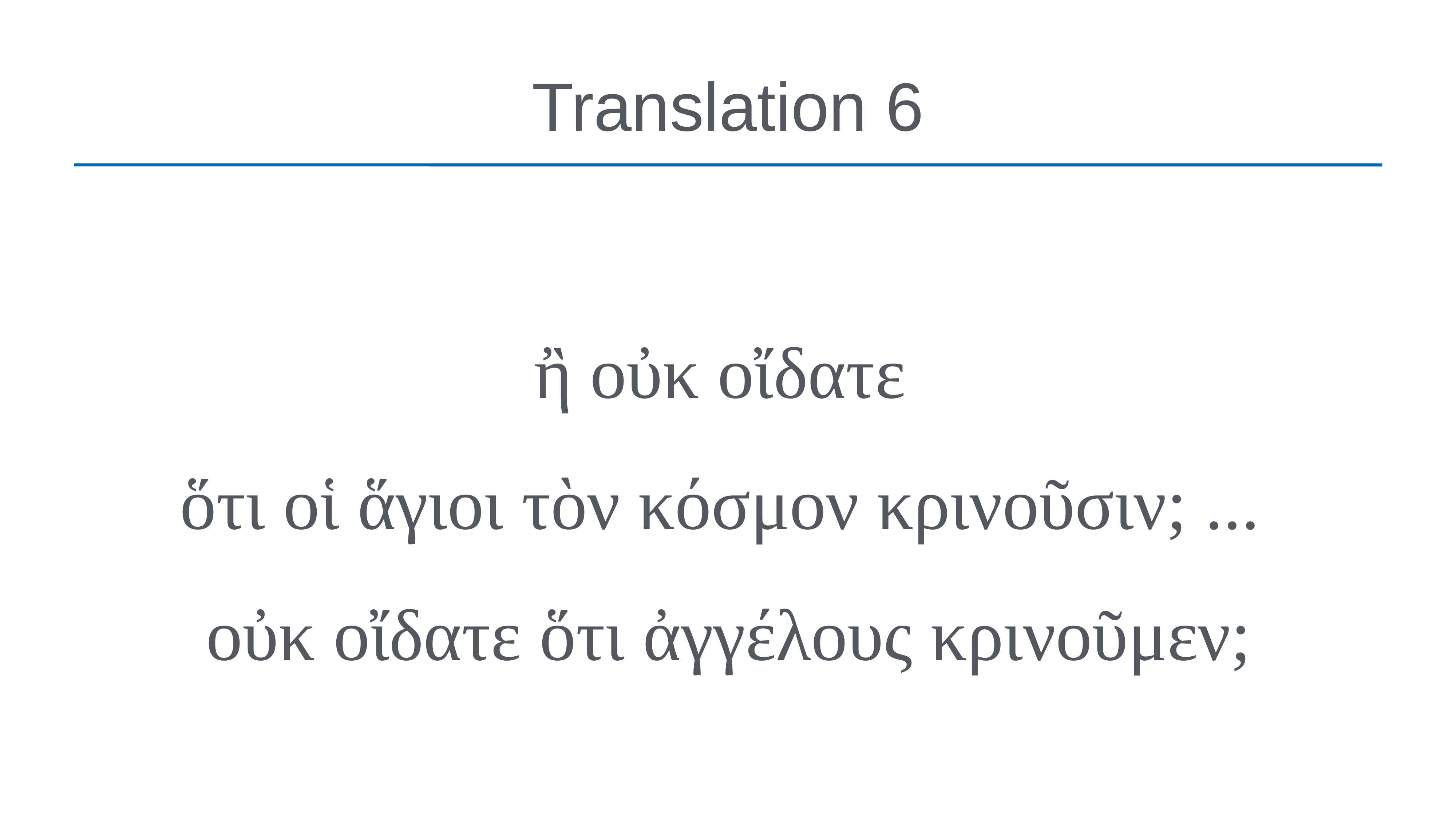

# Translation 6
ἢ οὐκ οἴδατε
ὅτι οἱ ἅγιοι τὸν κόσμον κρινοῦσιν; ...
οὐκ οἴδατε ὅτι ἀγγέλους κρινοῦμεν;